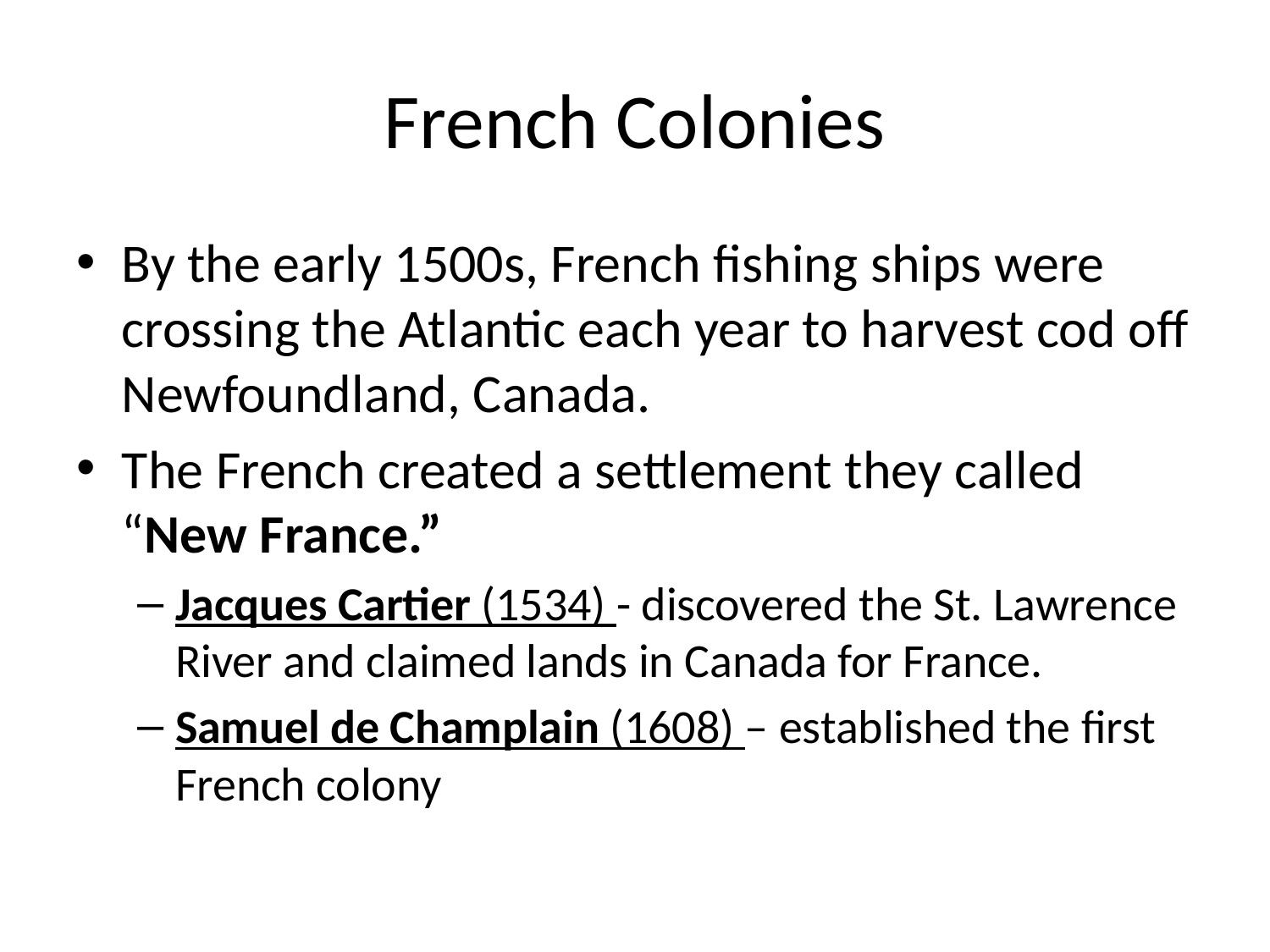

# French Colonies
By the early 1500s, French fishing ships were crossing the Atlantic each year to harvest cod off Newfoundland, Canada.
The French created a settlement they called “New France.”
Jacques Cartier (1534) - discovered the St. Lawrence River and claimed lands in Canada for France.
Samuel de Champlain (1608) – established the first French colony